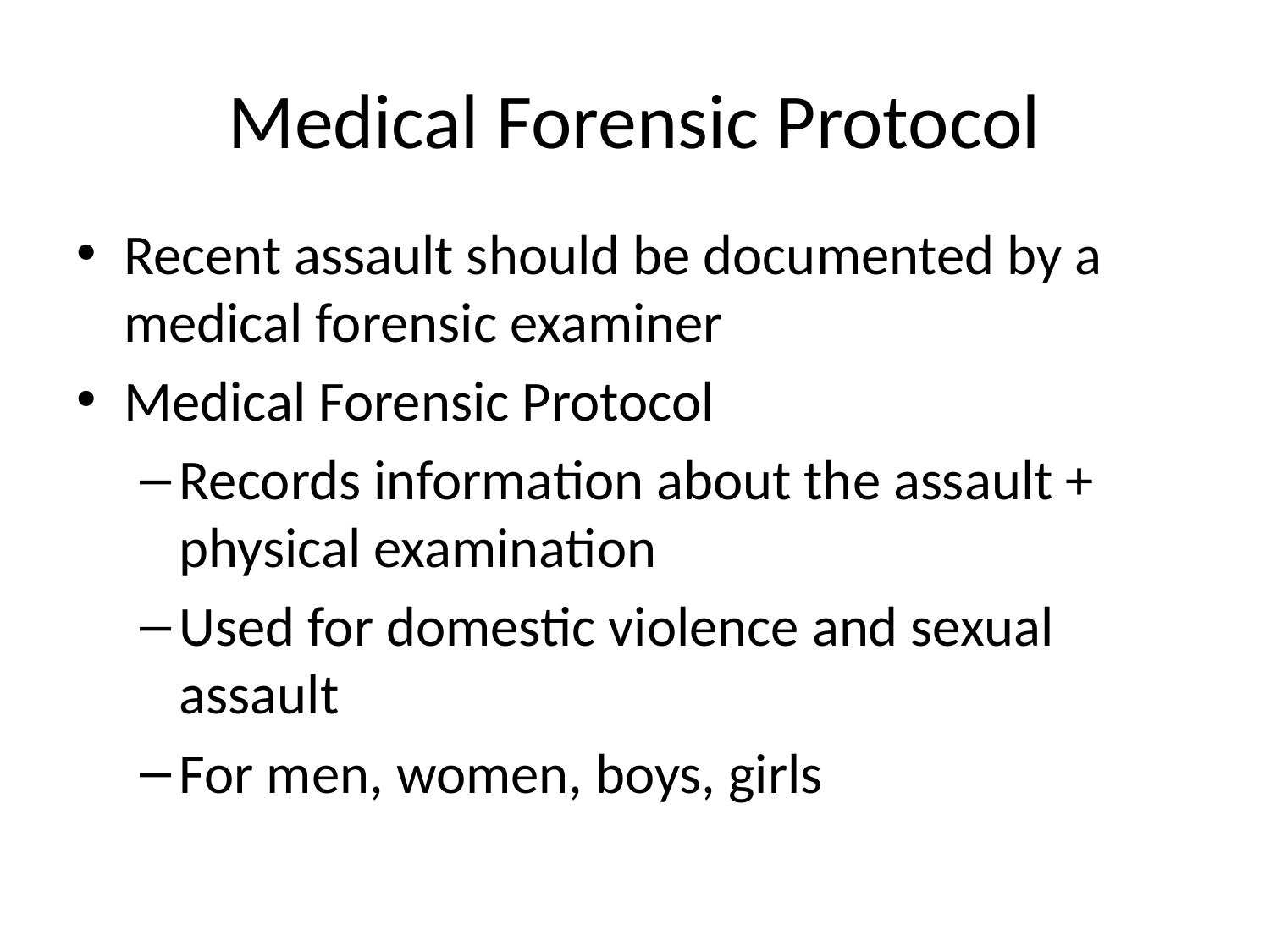

# Medical Forensic Protocol
Recent assault should be documented by a medical forensic examiner
Medical Forensic Protocol
Records information about the assault + physical examination
Used for domestic violence and sexual assault
For men, women, boys, girls